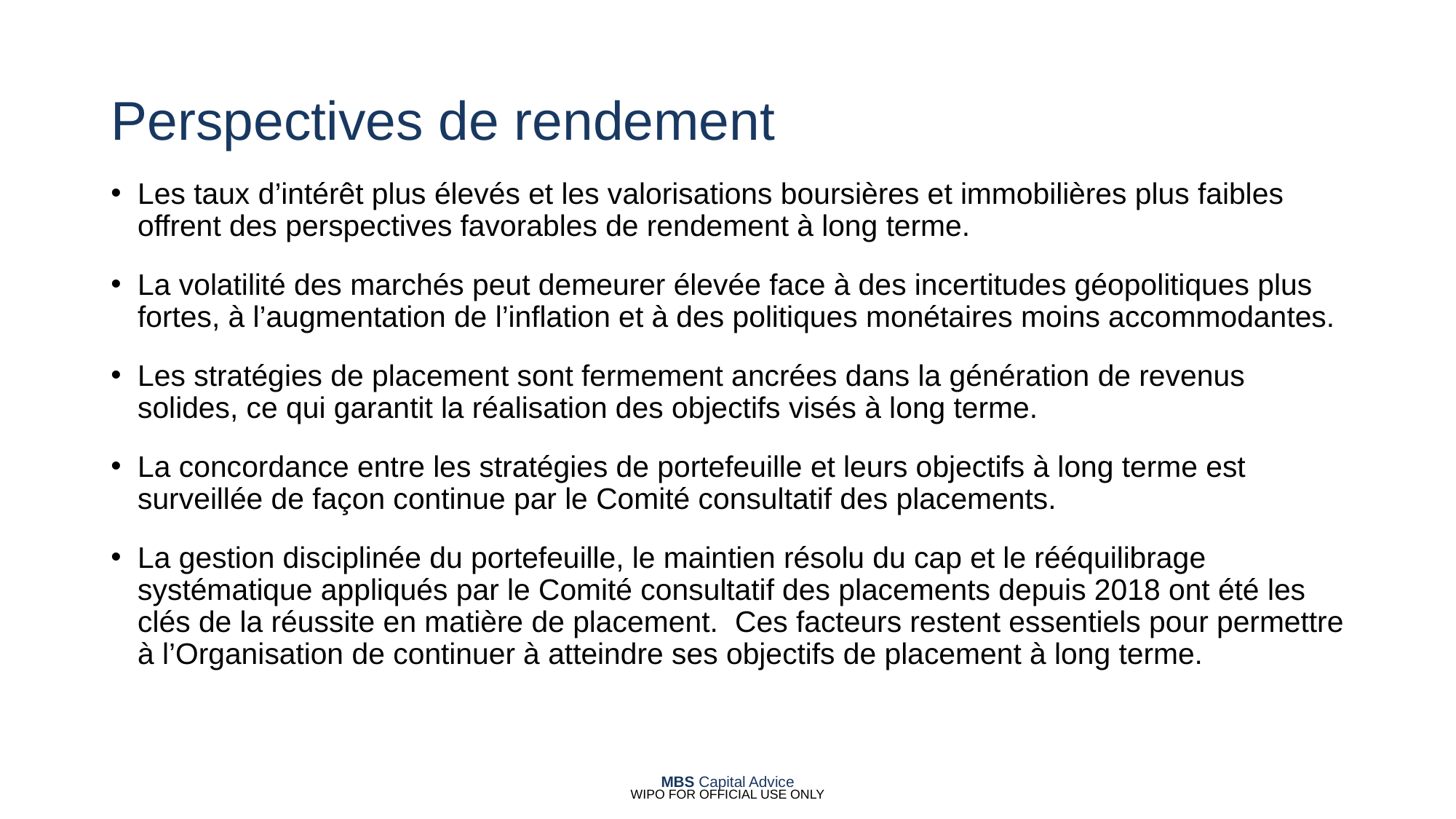

# Perspectives de rendement
Les taux d’intérêt plus élevés et les valorisations boursières et immobilières plus faibles offrent des perspectives favorables de rendement à long terme.
La volatilité des marchés peut demeurer élevée face à des incertitudes géopolitiques plus fortes, à l’augmentation de l’inflation et à des politiques monétaires moins accommodantes.
Les stratégies de placement sont fermement ancrées dans la génération de revenus solides, ce qui garantit la réalisation des objectifs visés à long terme.
La concordance entre les stratégies de portefeuille et leurs objectifs à long terme est surveillée de façon continue par le Comité consultatif des placements.
La gestion disciplinée du portefeuille, le maintien résolu du cap et le rééquilibrage systématique appliqués par le Comité consultatif des placements depuis 2018 ont été les clés de la réussite en matière de placement.  Ces facteurs restent essentiels pour permettre à l’Organisation de continuer à atteindre ses objectifs de placement à long terme.
MBS Capital Advice